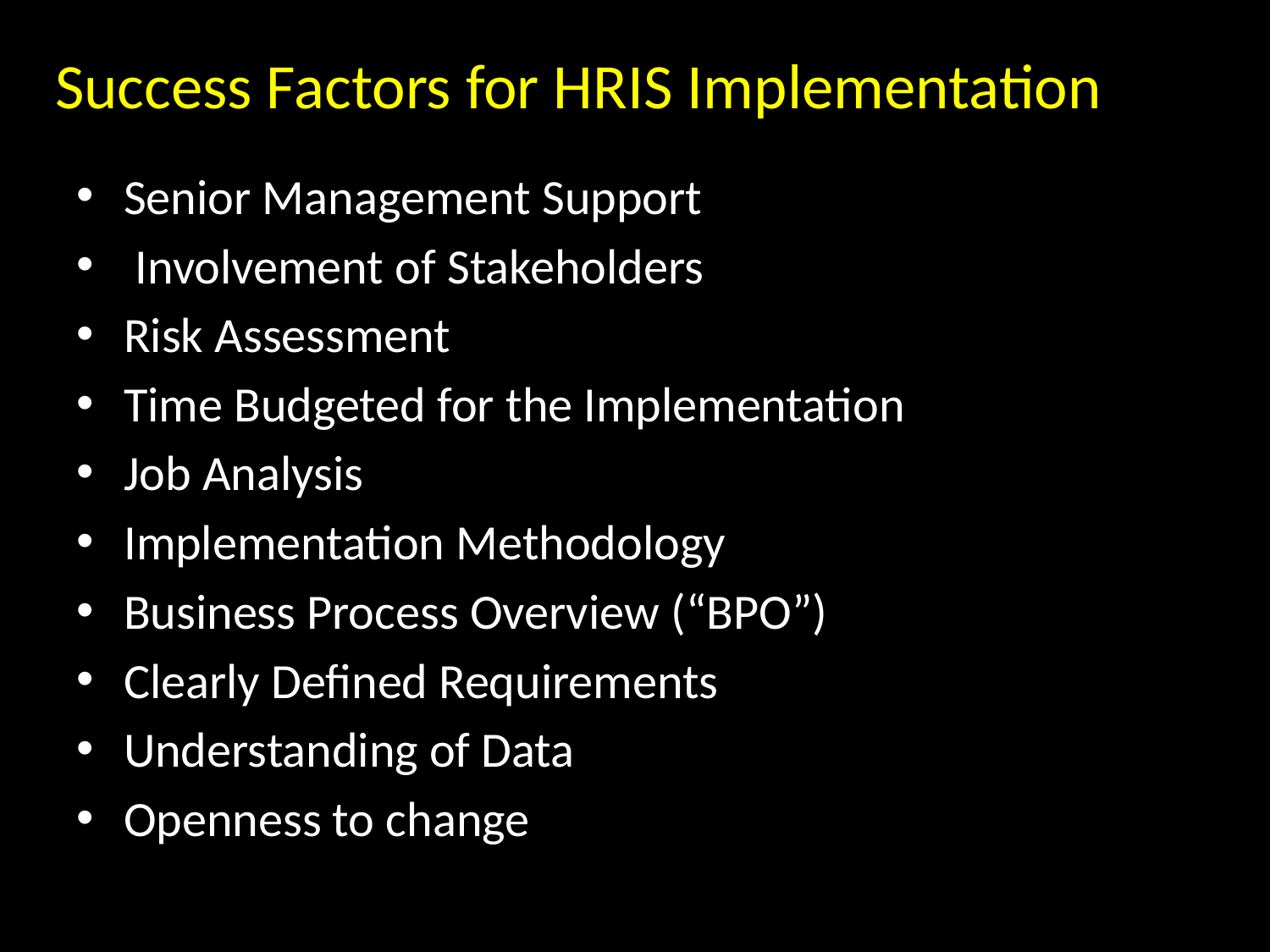

# Success Factors for HRIS Implementation
Senior Management Support
 Involvement of Stakeholders
Risk Assessment
Time Budgeted for the Implementation
Job Analysis
Implementation Methodology
Business Process Overview (“BPO”)
Clearly Defined Requirements
Understanding of Data
Openness to change